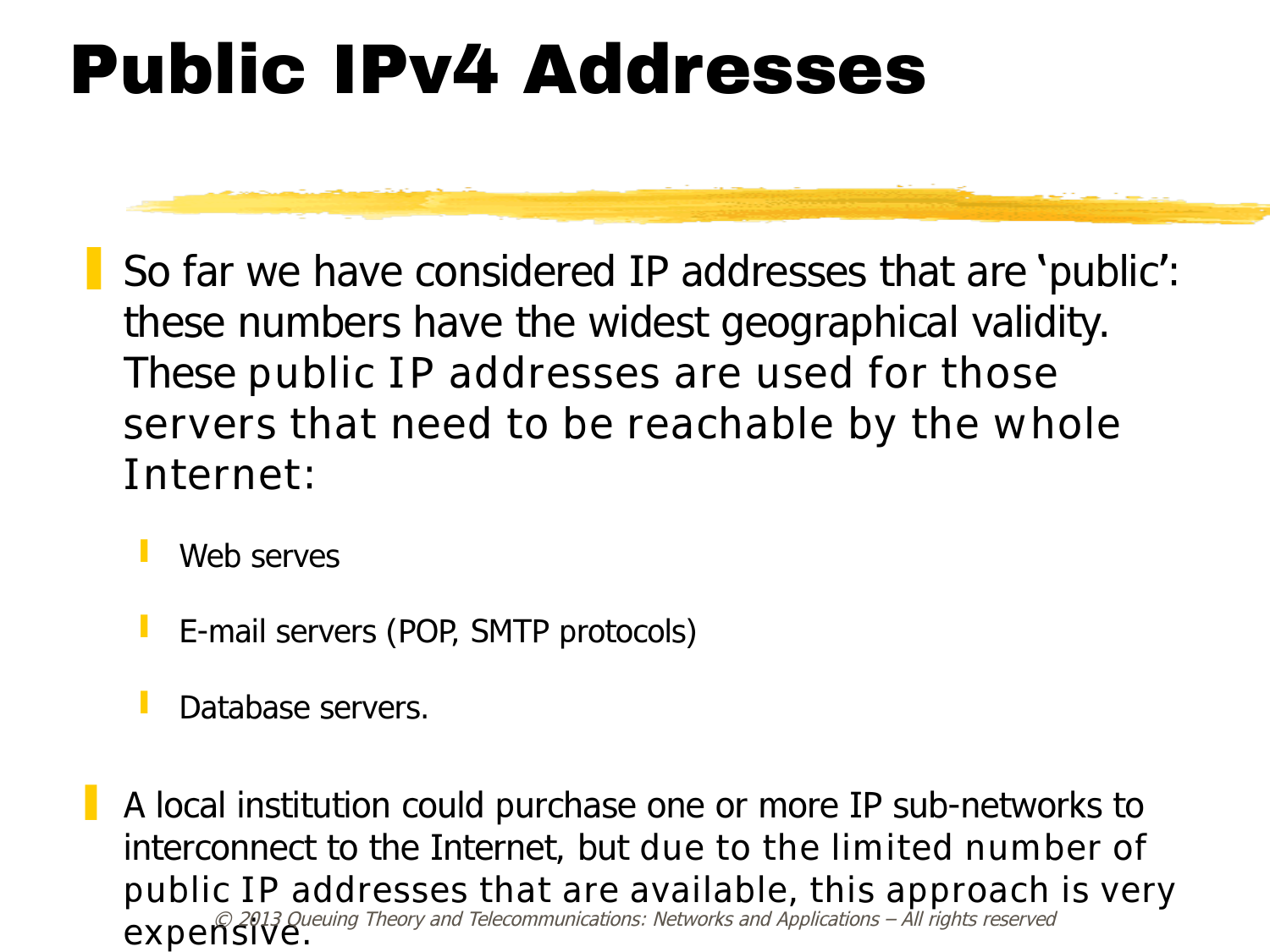

# Public IPv4 Addresses
So far we have considered IP addresses that are ‘public’: these numbers have the widest geographical validity. These public IP addresses are used for those servers that need to be reachable by the whole Internet:

Web serves

E-mail servers (POP, SMTP protocols)

Database servers.

A local institution could purchase one or more IP sub-networks to interconnect to the Internet, but due to the limited number of public IP addresses that are available, this approach is very expensive.

© 2013 Queuing Theory and Telecommunications: Networks and Applications – All rights reserved